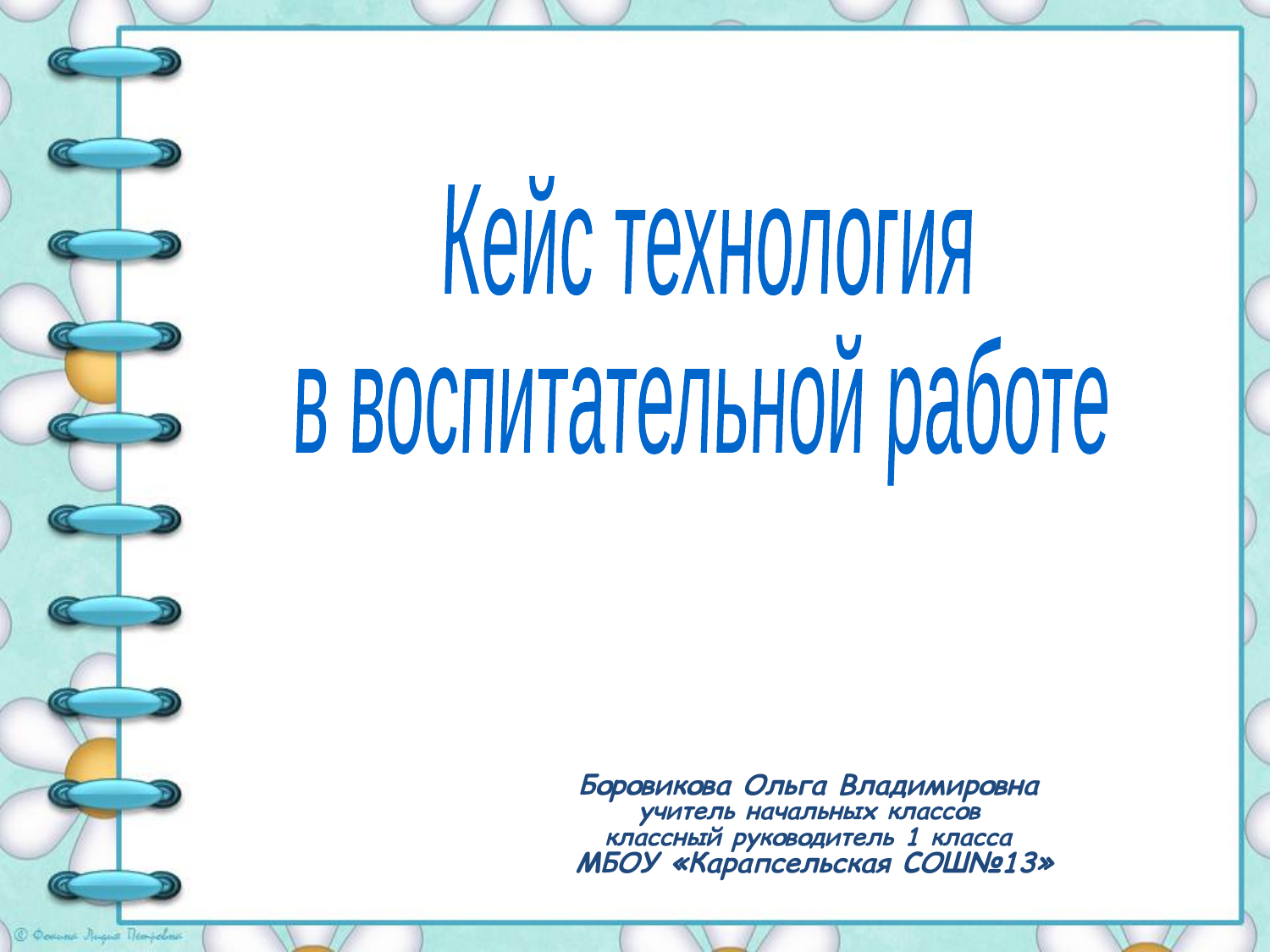

Кейс технология
в воспитательной работе
Боровикова Ольга Владимировна
учитель начальных классов
классный руководитель 1 класса
МБОУ «Карапсельская СОШ№13»